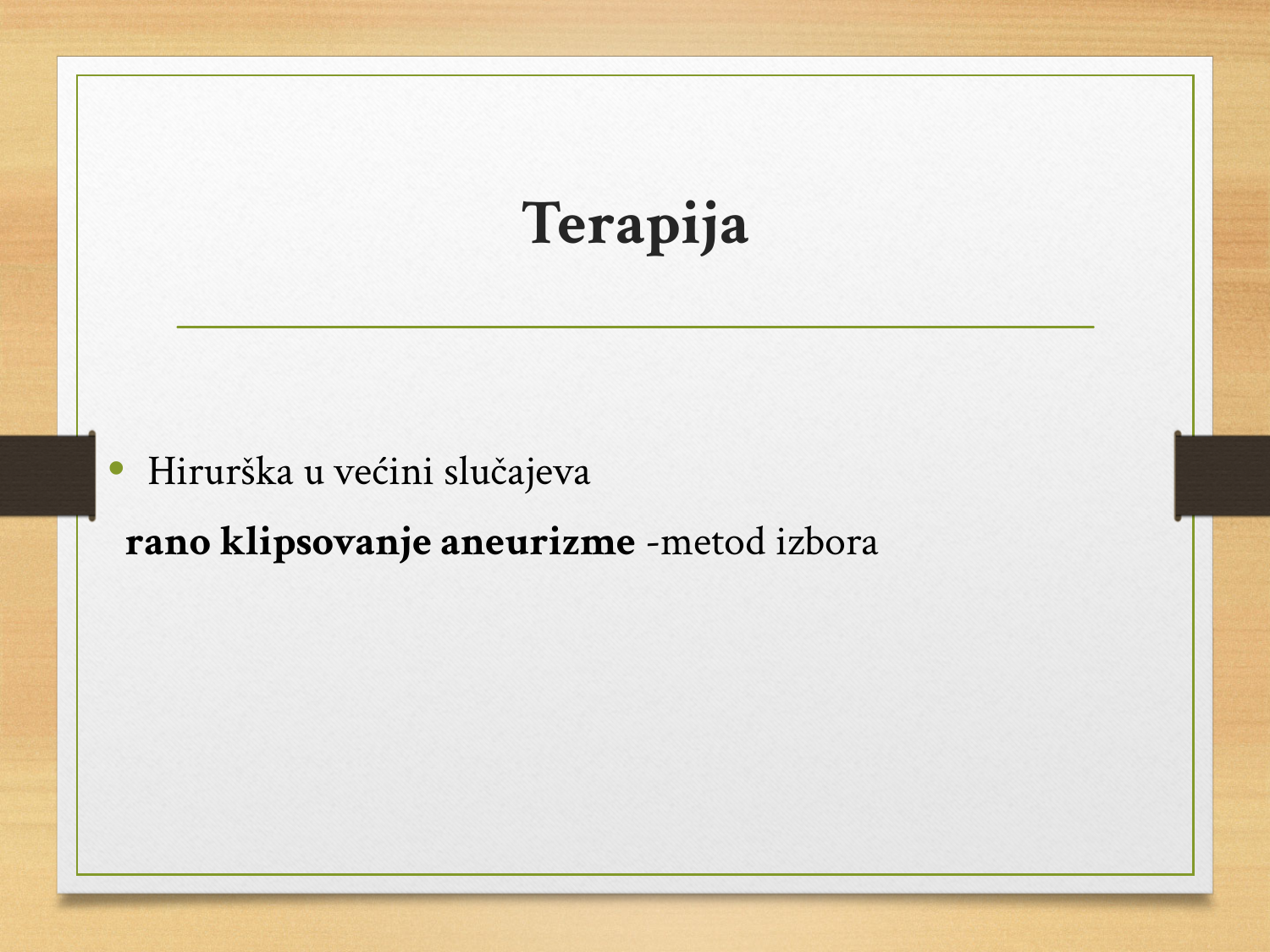

# Terapija
Hirurška u većini slučajeva
  rano klipsovanje aneurizme -metod izbora